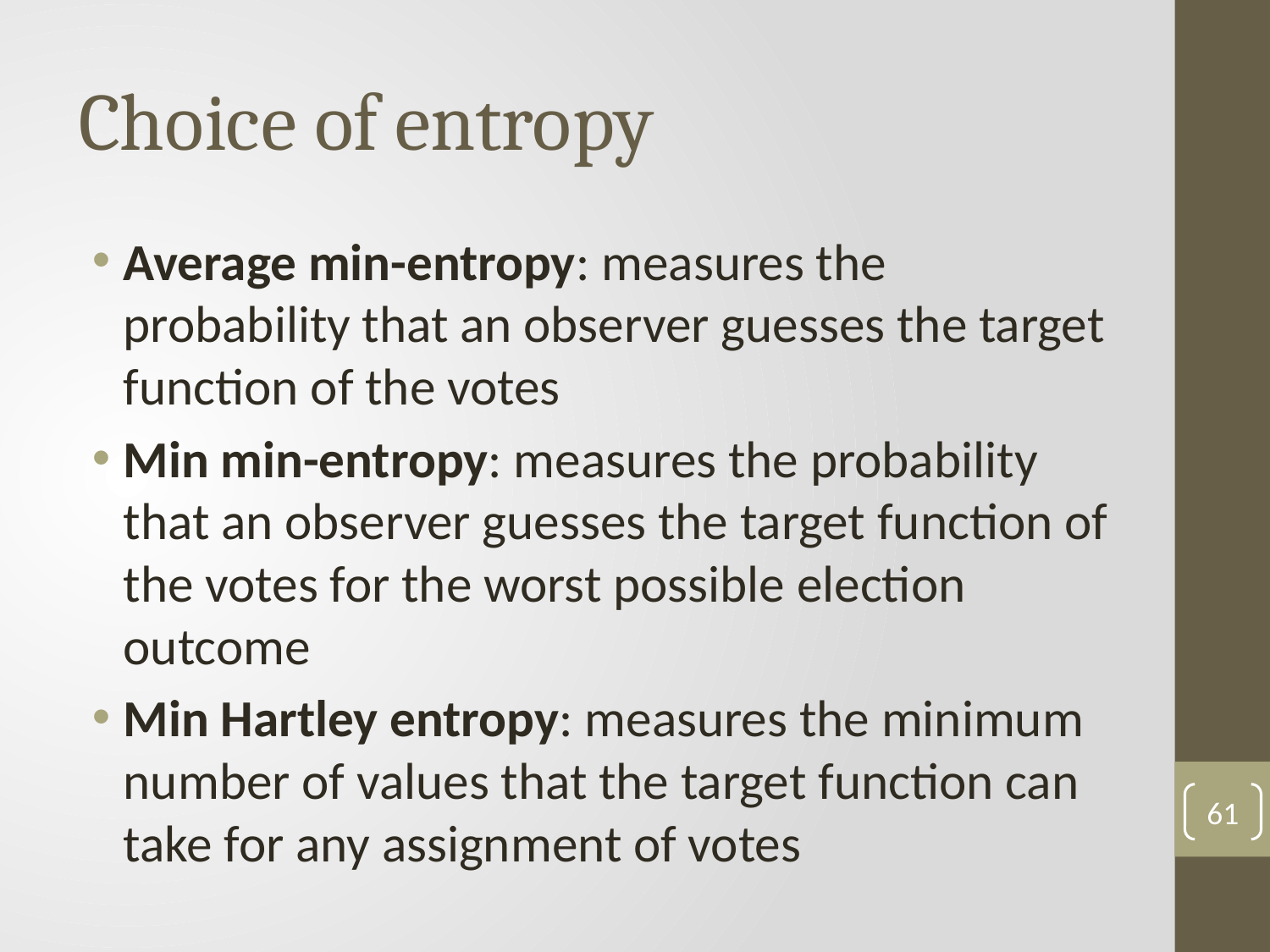

# Choice of entropy
Average min-entropy: measures the probability that an observer guesses the target function of the votes
Min min-entropy: measures the probability that an observer guesses the target function of the votes for the worst possible election outcome
Min Hartley entropy: measures the minimum number of values that the target function can take for any assignment of votes
61